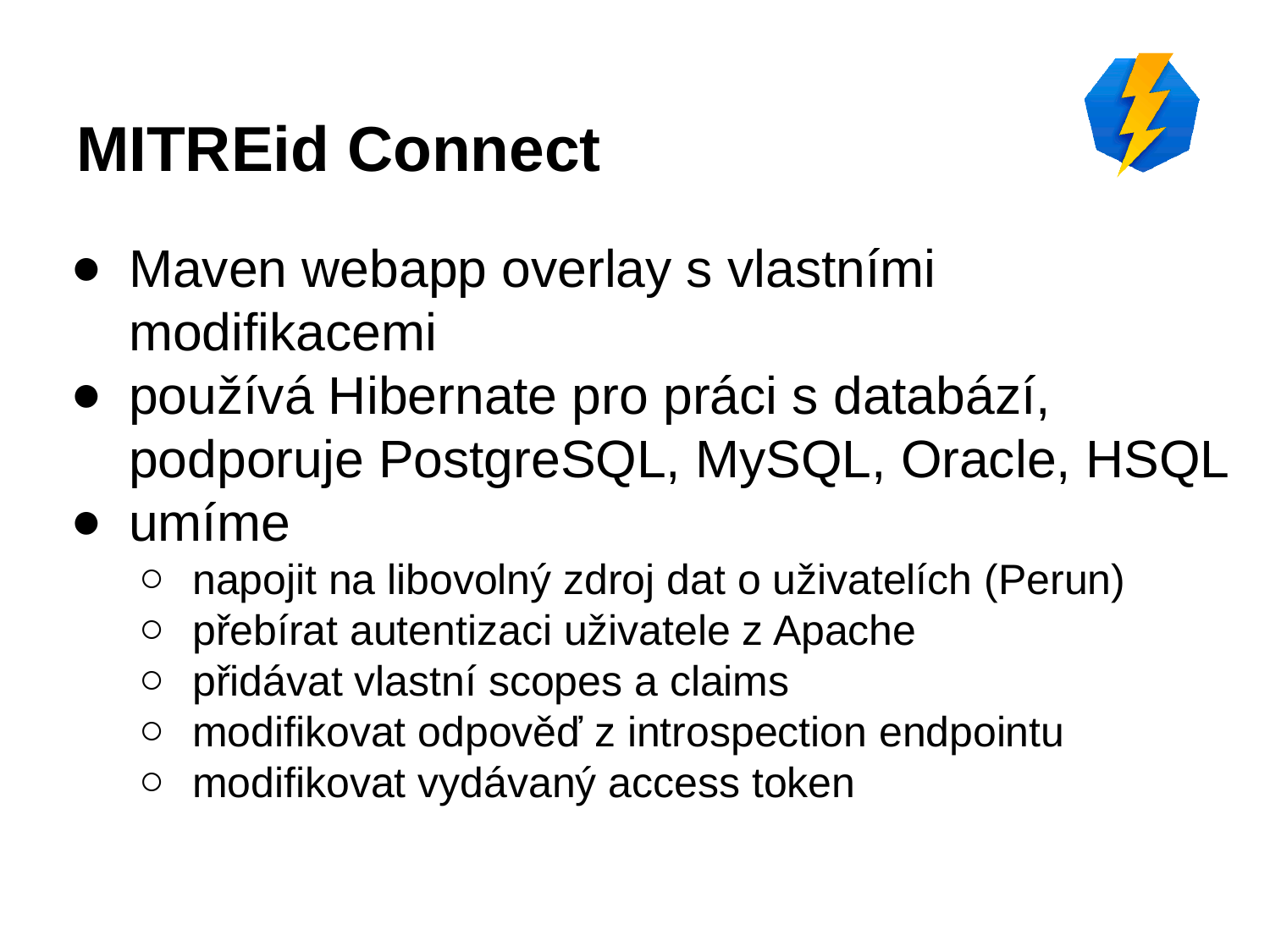

# MITREid Connect
Maven webapp overlay s vlastními modifikacemi
používá Hibernate pro práci s databází, podporuje PostgreSQL, MySQL, Oracle, HSQL
umíme
napojit na libovolný zdroj dat o uživatelích (Perun)
přebírat autentizaci uživatele z Apache
přidávat vlastní scopes a claims
modifikovat odpověď z introspection endpointu
modifikovat vydávaný access token